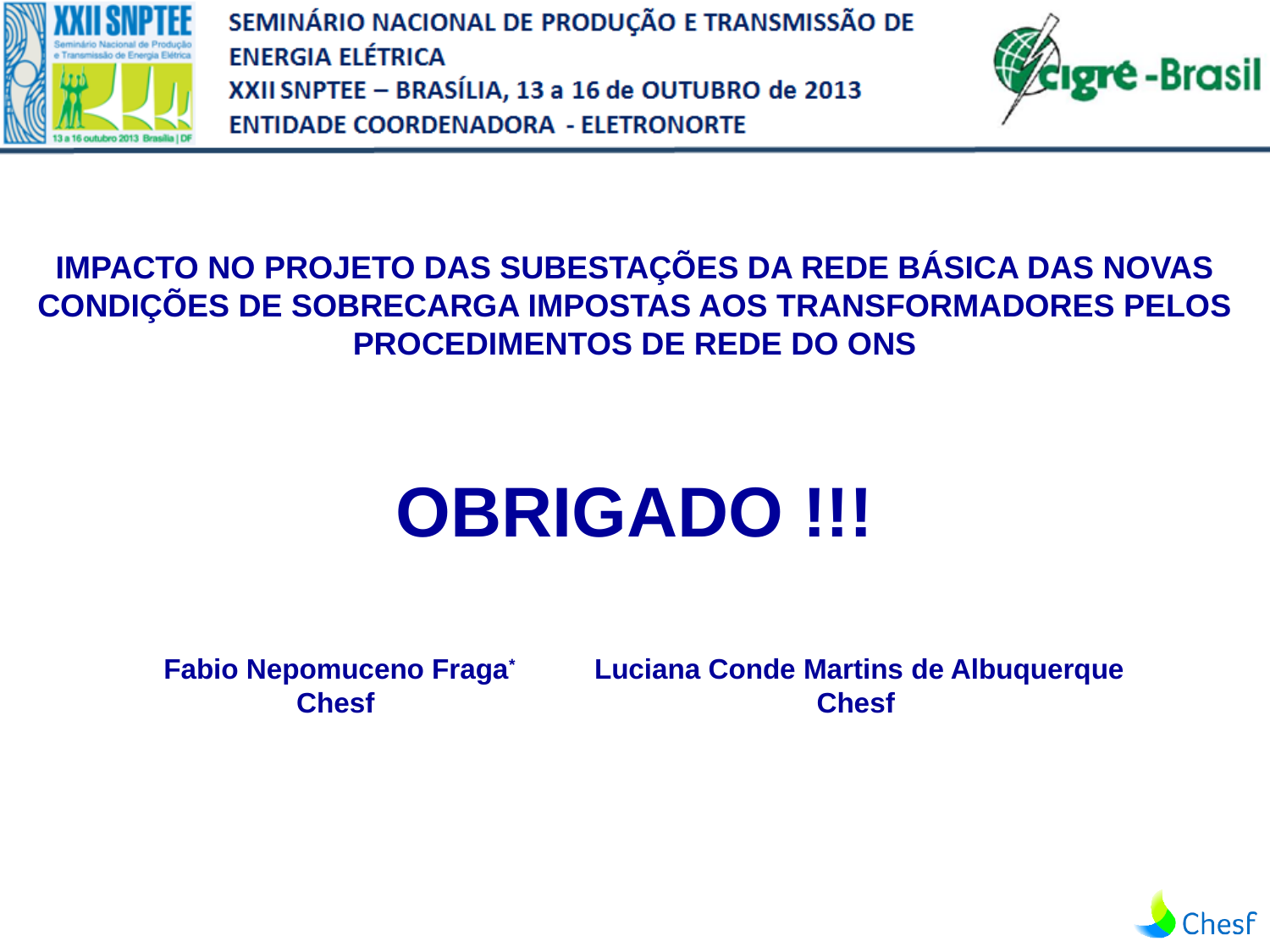

IMPACTO NO PROJETO DAS SUBESTAÇÕES DA REDE BÁSICA DAS NOVAS CONDIÇÕES DE SOBRECARGA IMPOSTAS AOS TRANSFORMADORES PELOS PROCEDIMENTOS DE REDE DO ONS
Obrigado !!!
Luciana Conde Martins de Albuquerque
Chesf
Fabio Nepomuceno Fraga*
Chesf